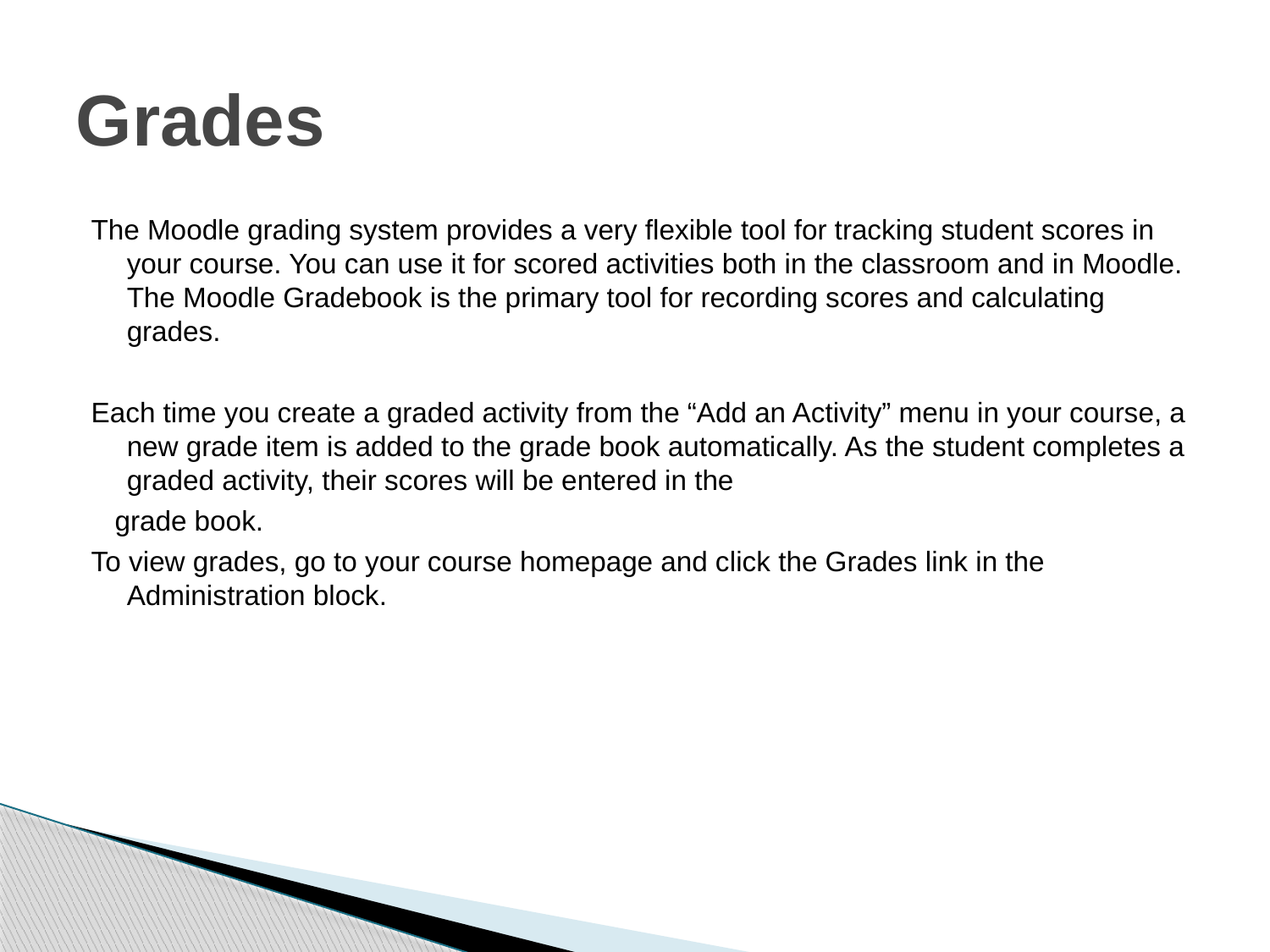

# Grades
The Moodle grading system provides a very flexible tool for tracking student scores in your course. You can use it for scored activities both in the classroom and in Moodle. The Moodle Gradebook is the primary tool for recording scores and calculating grades.

Each time you create a graded activity from the “Add an Activity” menu in your course, a new grade item is added to the grade book automatically. As the student completes a graded activity, their scores will be entered in the
   grade book.
To view grades, go to your course homepage and click the Grades link in the Administration block.